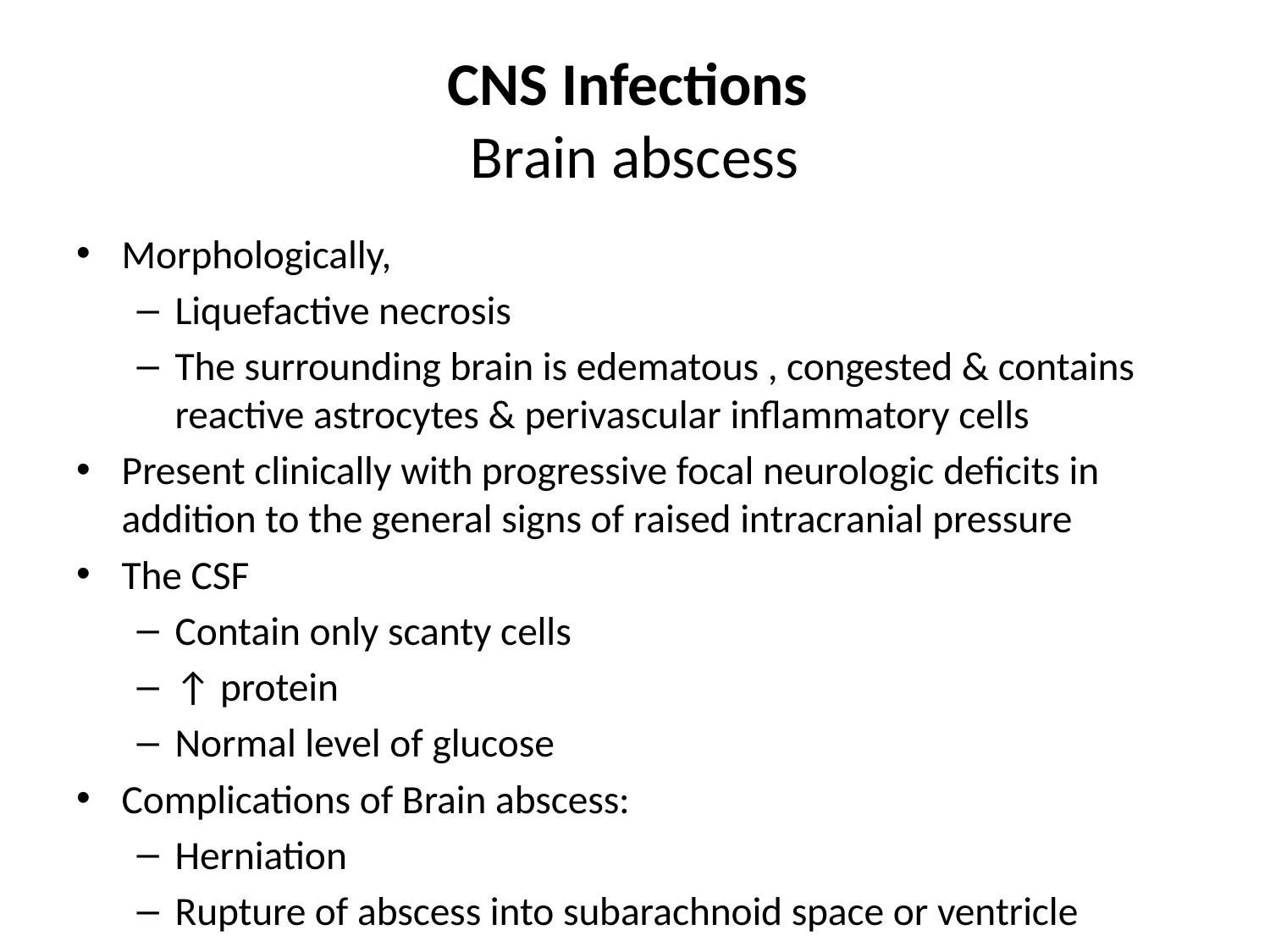

# CNS Infections Brain abscess
Morphologically,
Liquefactive necrosis
The surrounding brain is edematous , congested & contains reactive astrocytes & perivascular inflammatory cells
Present clinically with progressive focal neurologic deficits in addition to the general signs of raised intracranial pressure
The CSF
Contain only scanty cells
↑ protein
Normal level of glucose
Complications of Brain abscess:
Herniation
Rupture of abscess into subarachnoid space or ventricle